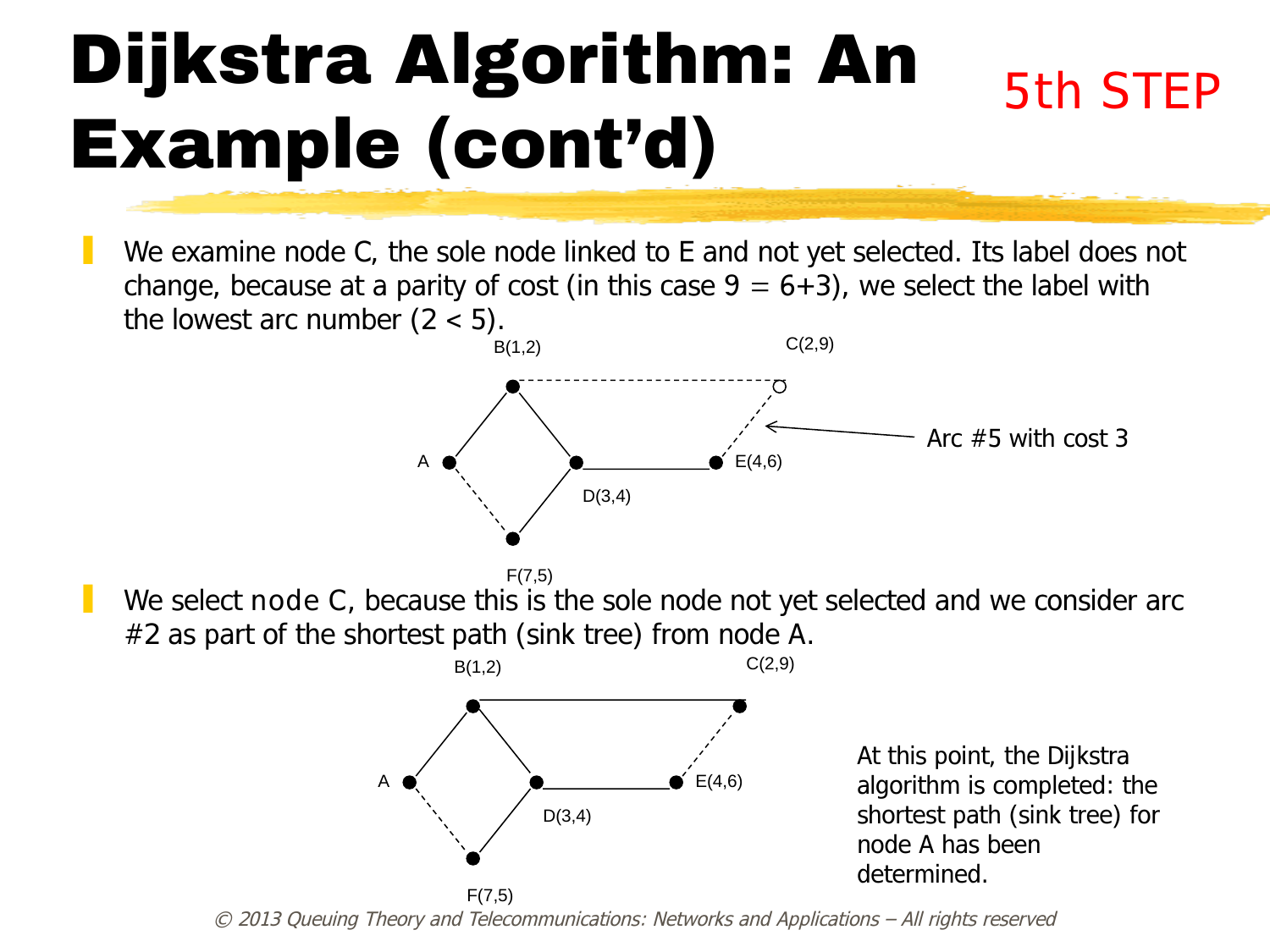

# Dijkstra Algorithm: An Example (cont’d)

5th STEP

We examine node C, the sole node linked to E and not yet selected. Its label does not change, because at a parity of cost (in this case 9 = 6+3), we select the label with the lowest arc number (2 < 5).

We select node C, because this is the sole node not yet selected and we consider arc #2 as part of the shortest path (sink tree) from node A.

C(2,9)
B(1,2)

A
E(4,6)

D(3,4)

F(7,5)
Arc #5 with cost 3
C(2,9)
B(1,2)

A
E(4,6)

D(3,4)

F(7,5)
At this point, the Dijkstra algorithm is completed: the shortest path (sink tree) for node A has been determined.
© 2013 Queuing Theory and Telecommunications: Networks and Applications – All rights reserved